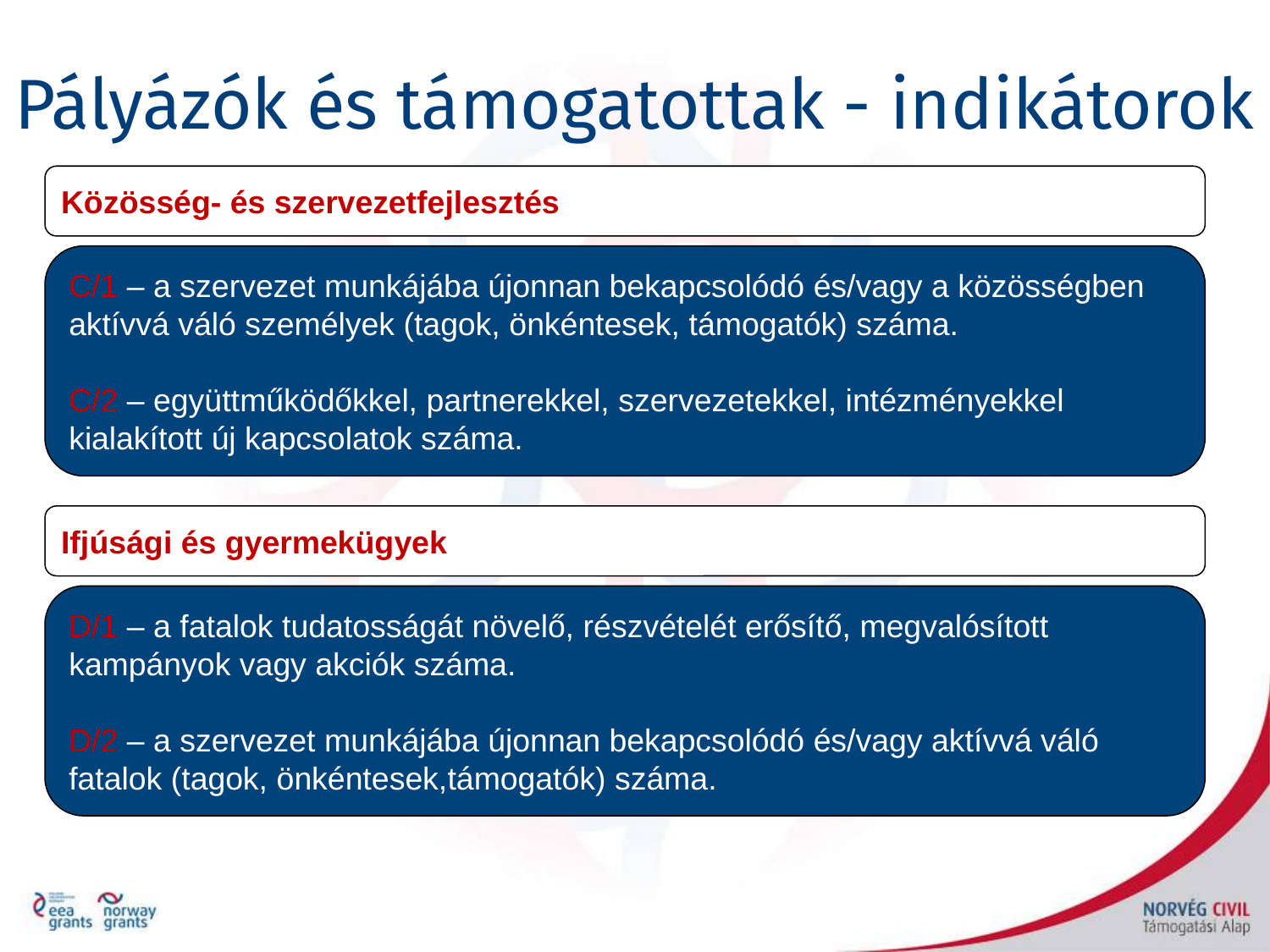

Pályázók és támogatottak - indikátorok
Közösség- és szervezetfejlesztés
C/1 – a szervezet munkájába újonnan bekapcsolódó és/vagy a közösségben aktívvá váló személyek (tagok, önkéntesek, támogatók) száma.

C/2 – együttműködőkkel, partnerekkel, szervezetekkel, intézményekkel kialakított új kapcsolatok száma.
Ifjúsági és gyermekügyek
D/1 – a fatalok tudatosságát növelő, részvételét erősítő, megvalósított kampányok vagy akciók száma.
D/2 – a szervezet munkájába újonnan bekapcsolódó és/vagy aktívvá váló fatalok (tagok, önkéntesek,támogatók) száma.